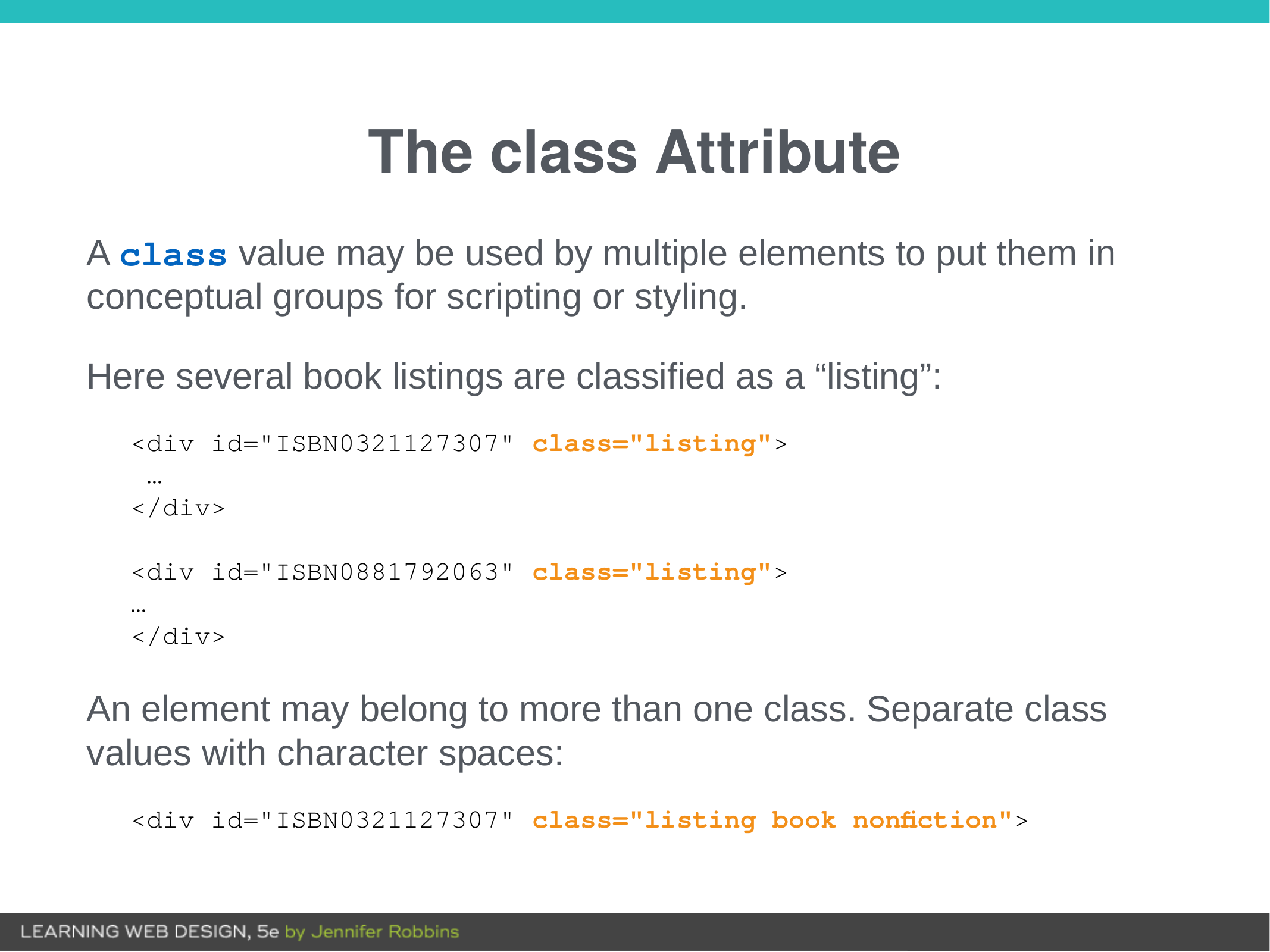

# The class Attribute
A class value may be used by multiple elements to put them in conceptual groups for scripting or styling.
Here several book listings are classified as a “listing”:
<div id="ISBN0321127307" class="listing">
 …
</div>

<div id="ISBN0881792063" class="listing">
…
</div>
An element may belong to more than one class. Separate class values with character spaces:
<div id="ISBN0321127307" class="listing book nonfiction">